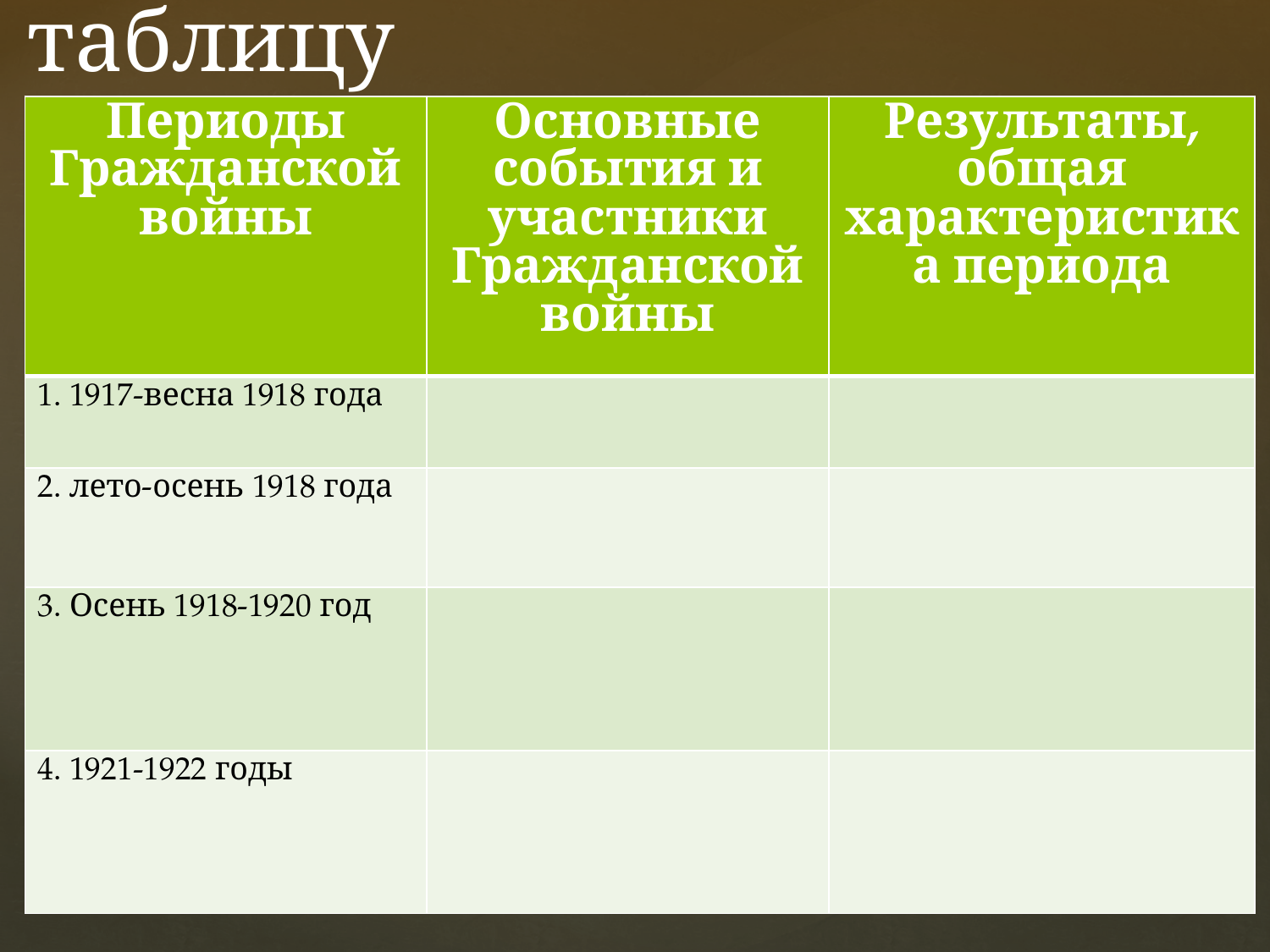

# По §12, 13 заполните таблицу
| Периоды Гражданской войны | Основные события и участники Гражданской войны | Результаты, общая характеристика периода |
| --- | --- | --- |
| 1. 1917-весна 1918 года |  |  |
| 2. лето-осень 1918 года |  |  |
| 3. Осень 1918-1920 год |  |  |
| 4. 1921-1922 годы |  |  |